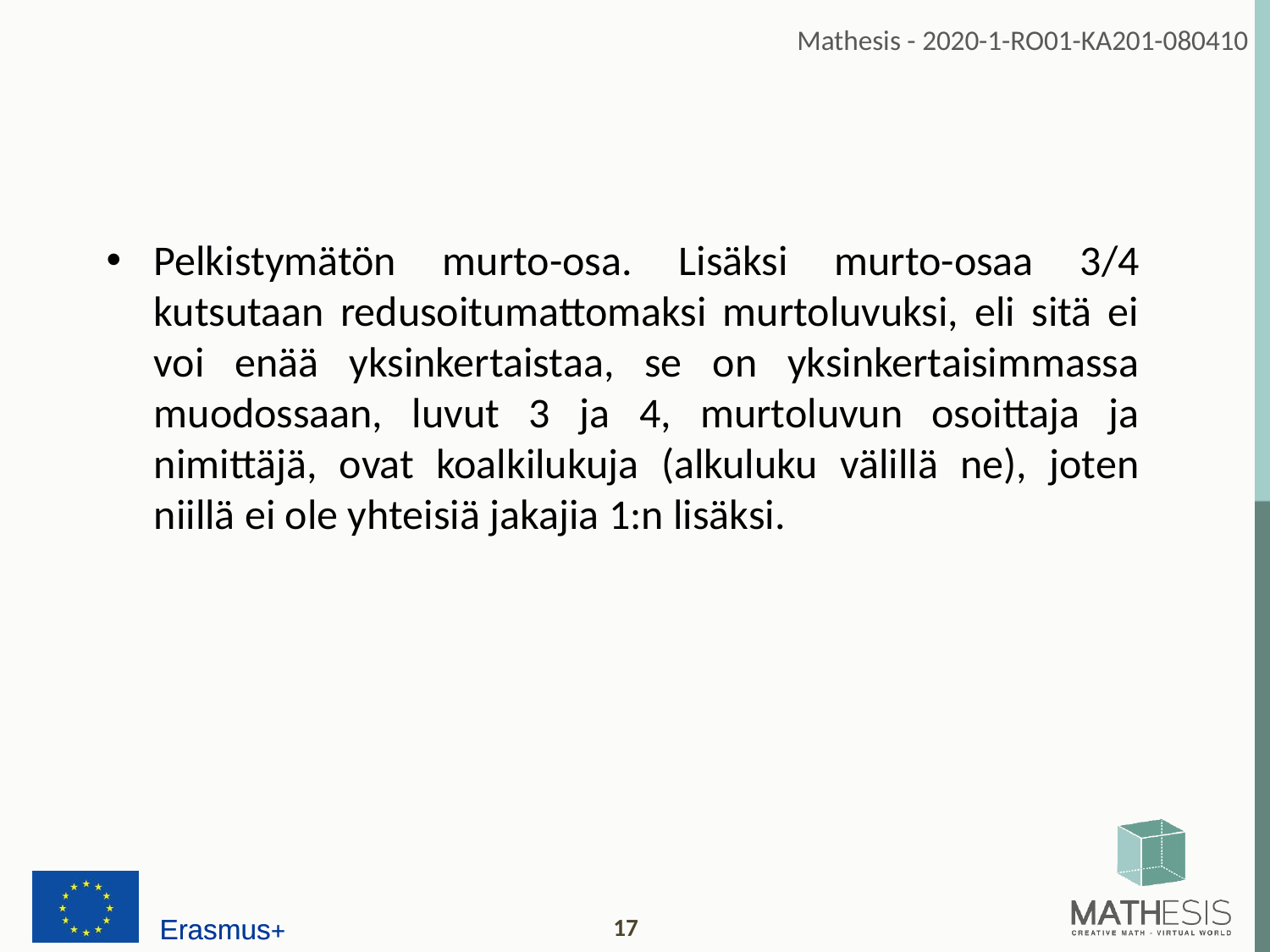

Pelkistymätön murto-osa. Lisäksi murto-osaa 3/4 kutsutaan redusoitumattomaksi murtoluvuksi, eli sitä ei voi enää yksinkertaistaa, se on yksinkertaisimmassa muodossaan, luvut 3 ja 4, murtoluvun osoittaja ja nimittäjä, ovat koalkilukuja (alkuluku välillä ne), joten niillä ei ole yhteisiä jakajia 1:n lisäksi.